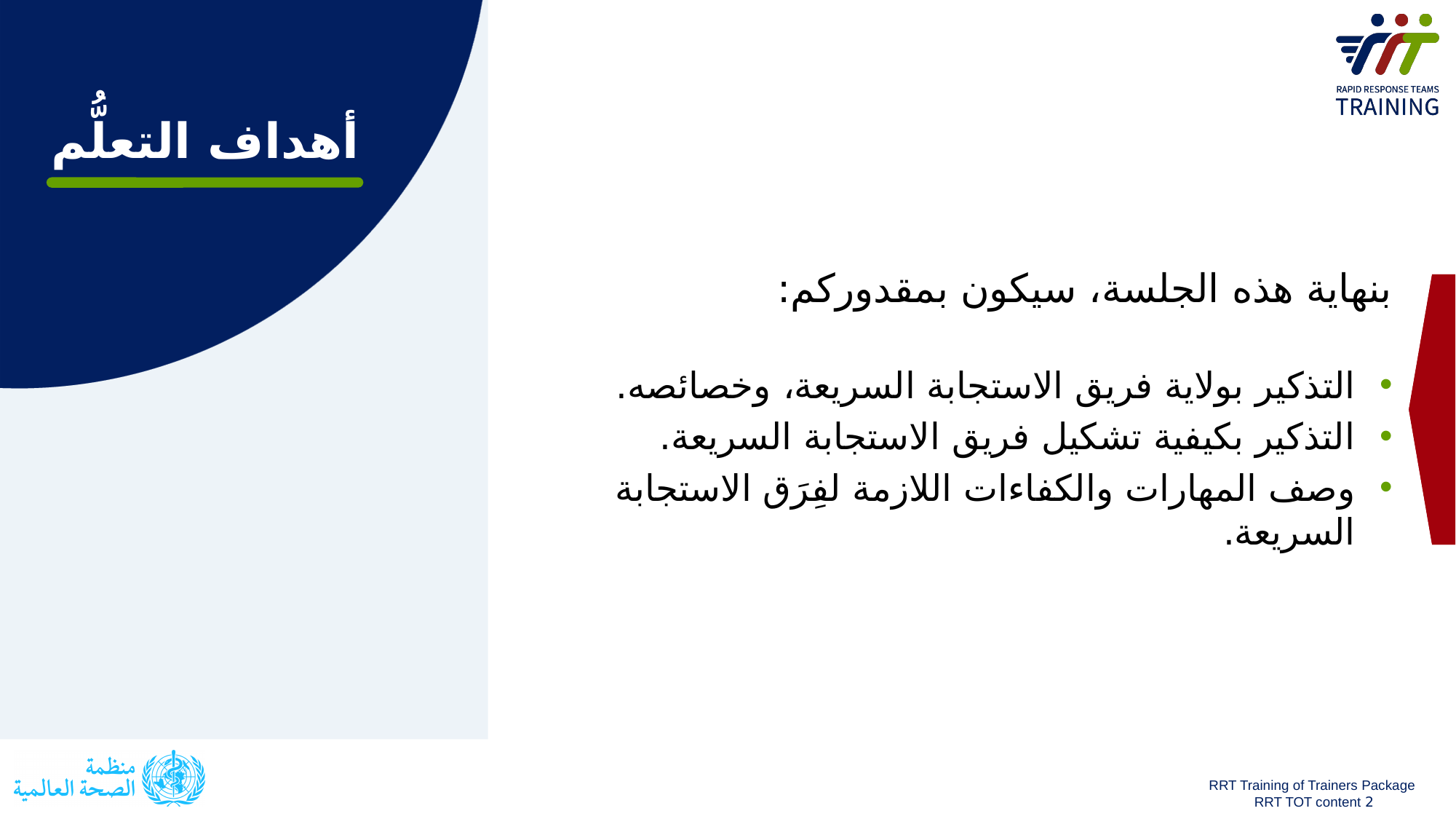

أهداف التعلُّم
بنهاية هذه الجلسة، سيكون بمقدوركم:

التذكير بولاية فريق الاستجابة السريعة، وخصائصه.
التذكير بكيفية تشكيل فريق الاستجابة السريعة.
وصف المهارات والكفاءات اللازمة لفِرَق الاستجابة السريعة.